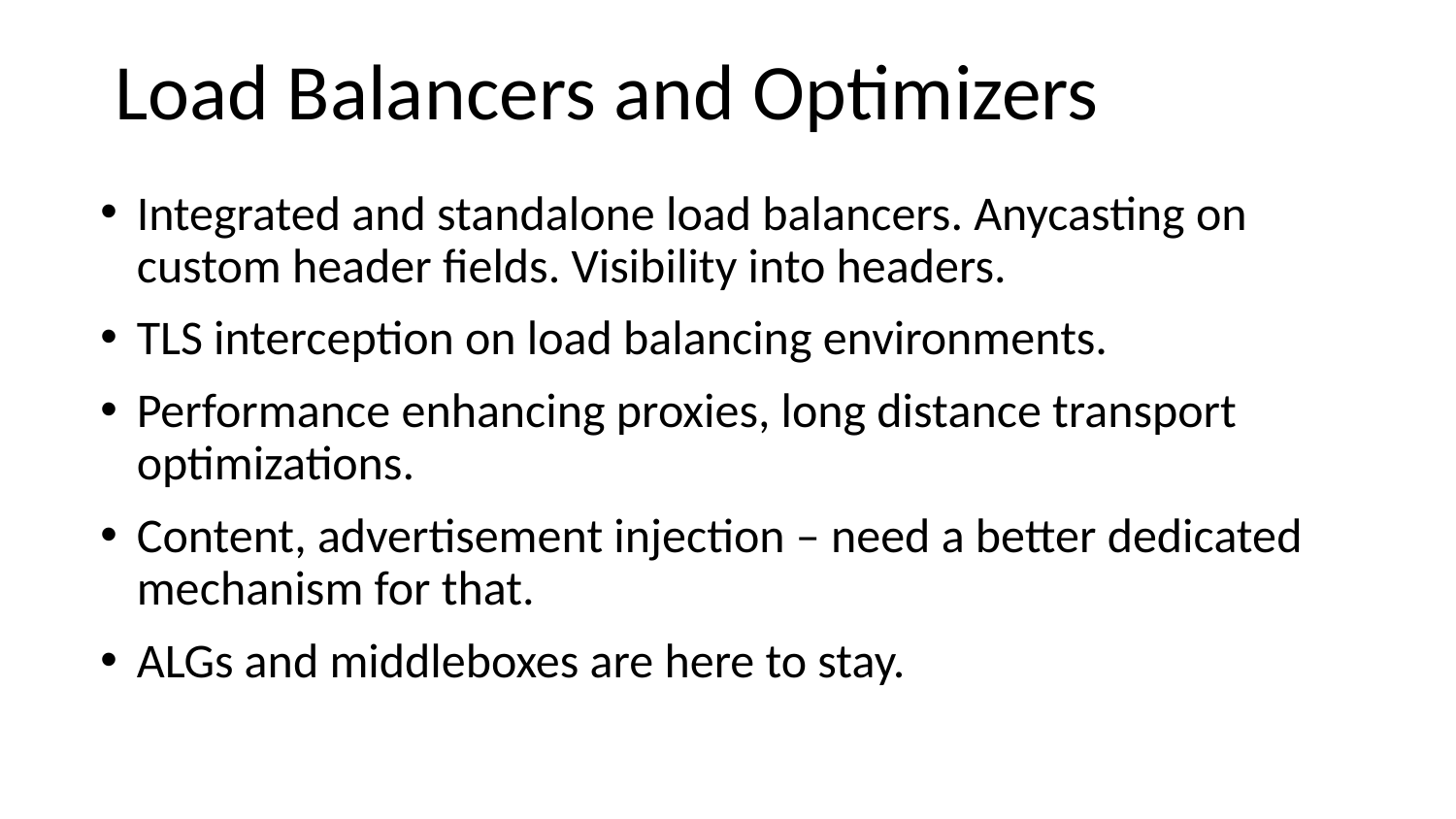

# Load Balancers and Optimizers
Integrated and standalone load balancers. Anycasting on custom header fields. Visibility into headers.
TLS interception on load balancing environments.
Performance enhancing proxies, long distance transport optimizations.
Content, advertisement injection – need a better dedicated mechanism for that.
ALGs and middleboxes are here to stay.